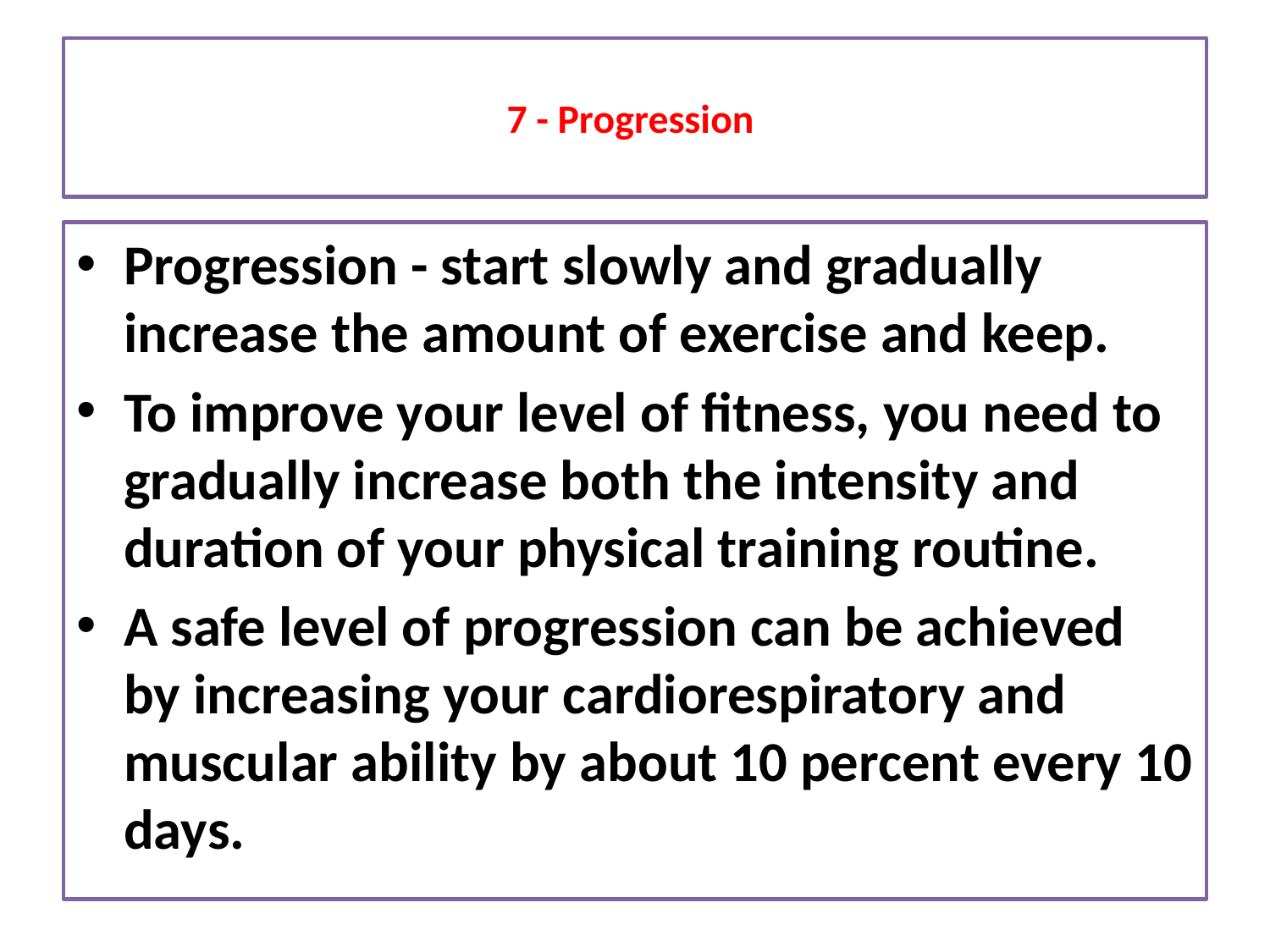

# 7 - Progression
Progression - start slowly and gradually increase the amount of exercise and keep.
To improve your level of fitness, you need to gradually increase both the intensity and duration of your physical training routine.
A safe level of progression can be achieved by increasing your cardiorespiratory and muscular ability by about 10 percent every 10 days.